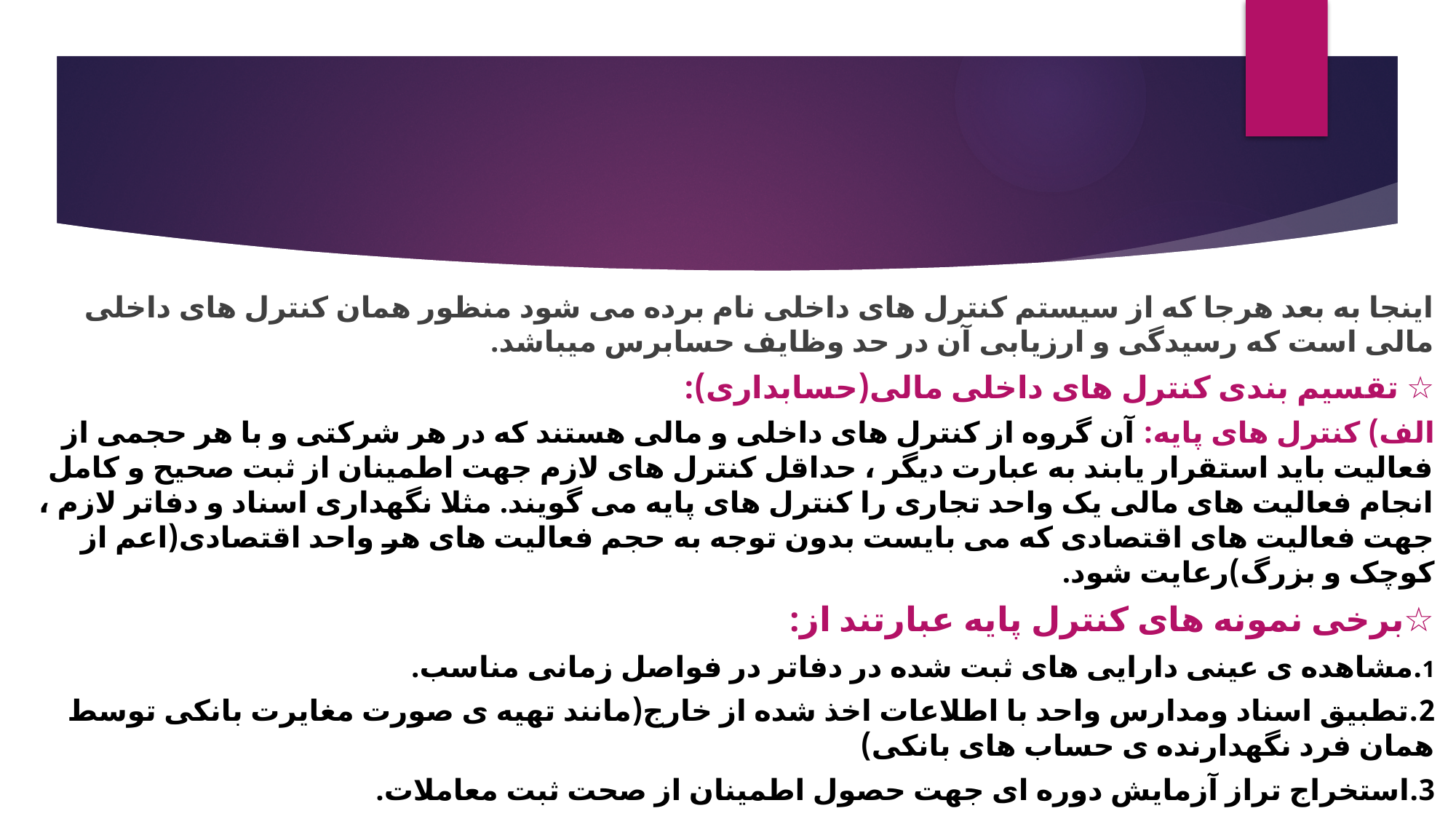

اینجا به بعد هرجا که از سیستم کنترل های داخلی نام برده می شود منظور همان کنترل های داخلی مالی است که رسیدگی و ارزیابی آن در حد وظایف حسابرس میباشد.
☆ تقسیم بندی کنترل های داخلی مالی(حسابداری):
الف) کنترل های پایه: آن گروه از کنترل های داخلی و مالی هستند که در هر شرکتی و با هر حجمی از فعالیت باید استقرار یابند به عبارت دیگر ، حداقل کنترل های لازم جهت اطمینان از ثبت صحیح و کامل انجام فعالیت های مالی یک واحد تجاری را کنترل های پایه می گویند. مثلا نگهداری اسناد و دفاتر لازم ، جهت فعالیت های اقتصادی که می بایست بدون توجه به حجم فعالیت های هر واحد اقتصادی(اعم از کوچک و بزرگ)رعایت شود.
☆برخی نمونه های کنترل پایه عبارتند از:
1.مشاهده ی عینی دارایی های ثبت شده در دفاتر در فواصل زمانی مناسب.
2.تطبیق اسناد ومدارس واحد با اطلاعات اخذ شده از خارج(مانند تهیه ی صورت مغایرت بانکی توسط همان فرد نگهدارنده ی حساب های بانکی)
3.استخراج تراز آزمایش دوره ای جهت حصول اطمینان از صحت ثبت معاملات.